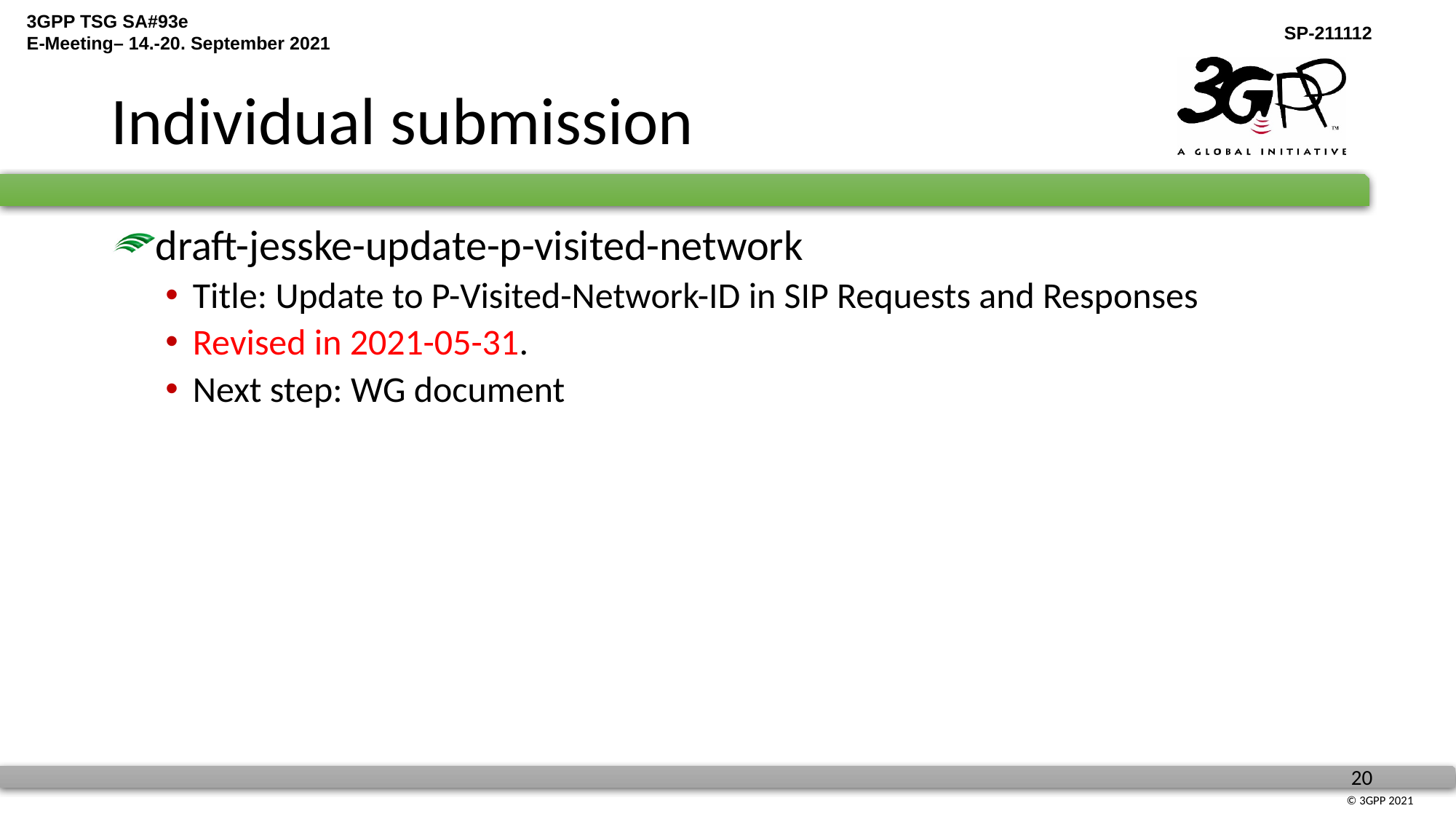

# Individual submission
draft-jesske-update-p-visited-network
Title: Update to P-Visited-Network-ID in SIP Requests and Responses
Revised in 2021-05-31.
Next step: WG document